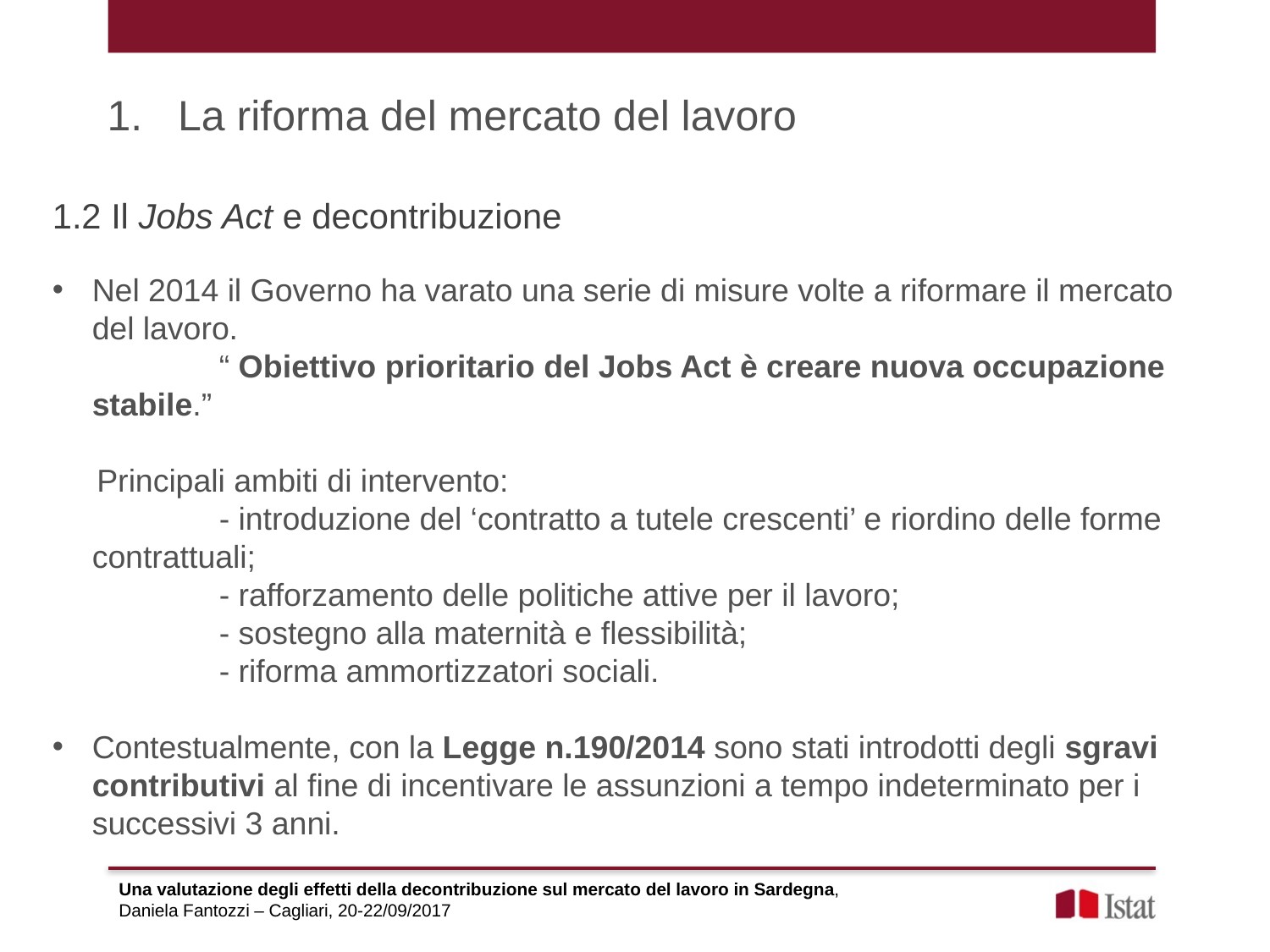

1.   La riforma del mercato del lavoro
1.2 Il Jobs Act e decontribuzione

Nel 2014 il Governo ha varato una serie di misure volte a riformare il mercato del lavoro.
		“ Obiettivo prioritario del Jobs Act è creare nuova occupazione stabile.”

     Principali ambiti di intervento:
		- introduzione del ‘contratto a tutele crescenti’ e riordino delle forme contrattuali;
		- rafforzamento delle politiche attive per il lavoro;
		- sostegno alla maternità e flessibilità;
		- riforma ammortizzatori sociali.

Contestualmente, con la Legge n.190/2014 sono stati introdotti degli sgravi contributivi al fine di incentivare le assunzioni a tempo indeterminato per i successivi 3 anni.
Una valutazione degli effetti della decontribuzione sul mercato del lavoro in Sardegna,
Daniela Fantozzi – Cagliari, 20-22/09/2017